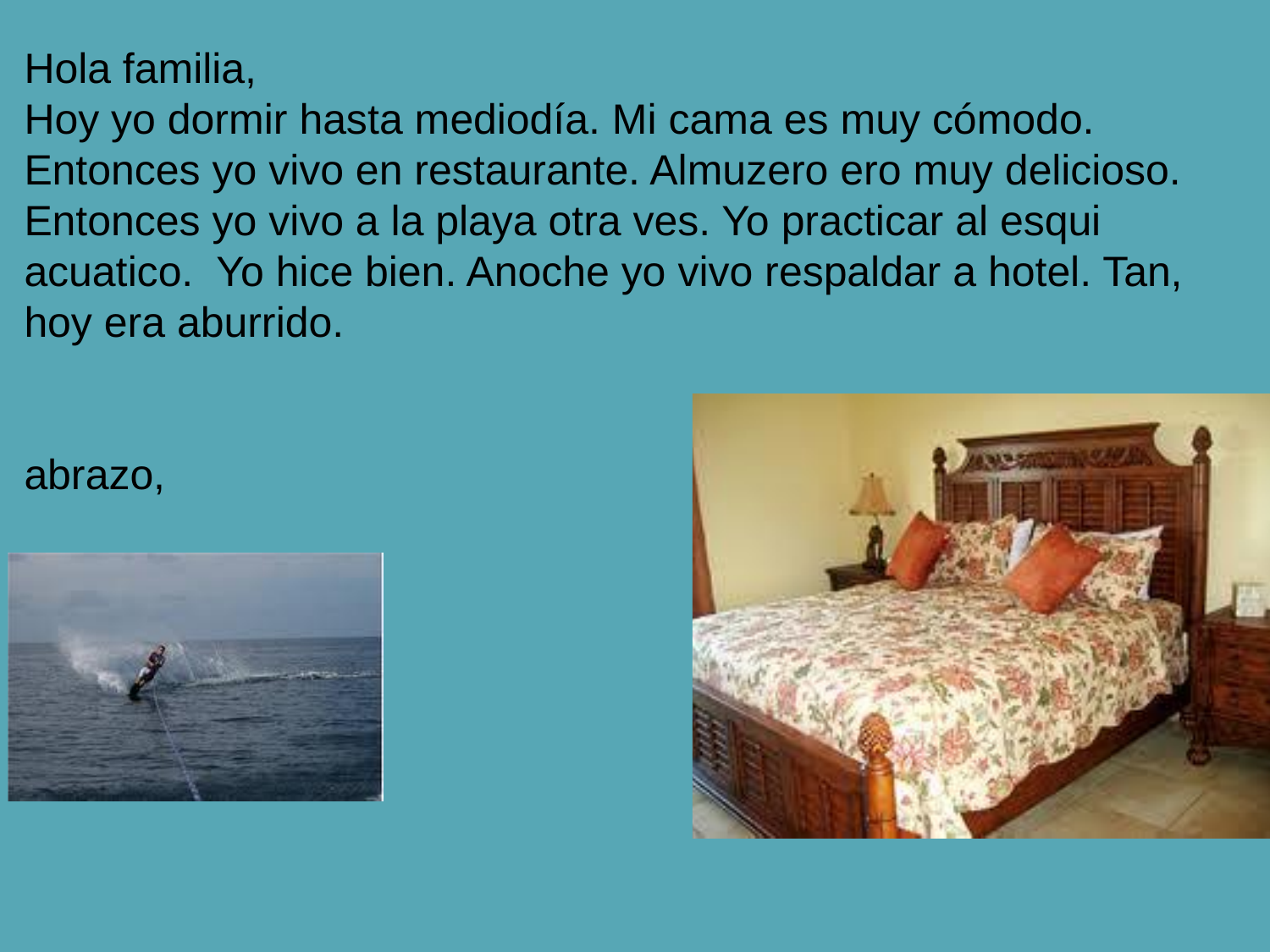

Hola familia,
Hoy yo dormir hasta mediodía. Mi cama es muy cómodo. Entonces yo vivo en restaurante. Almuzero ero muy delicioso. Entonces yo vivo a la playa otra ves. Yo practicar al esqui acuatico.  Yo hice bien. Anoche yo vivo respaldar a hotel. Tan, hoy era aburrido.
								un abrazo,
								Nick